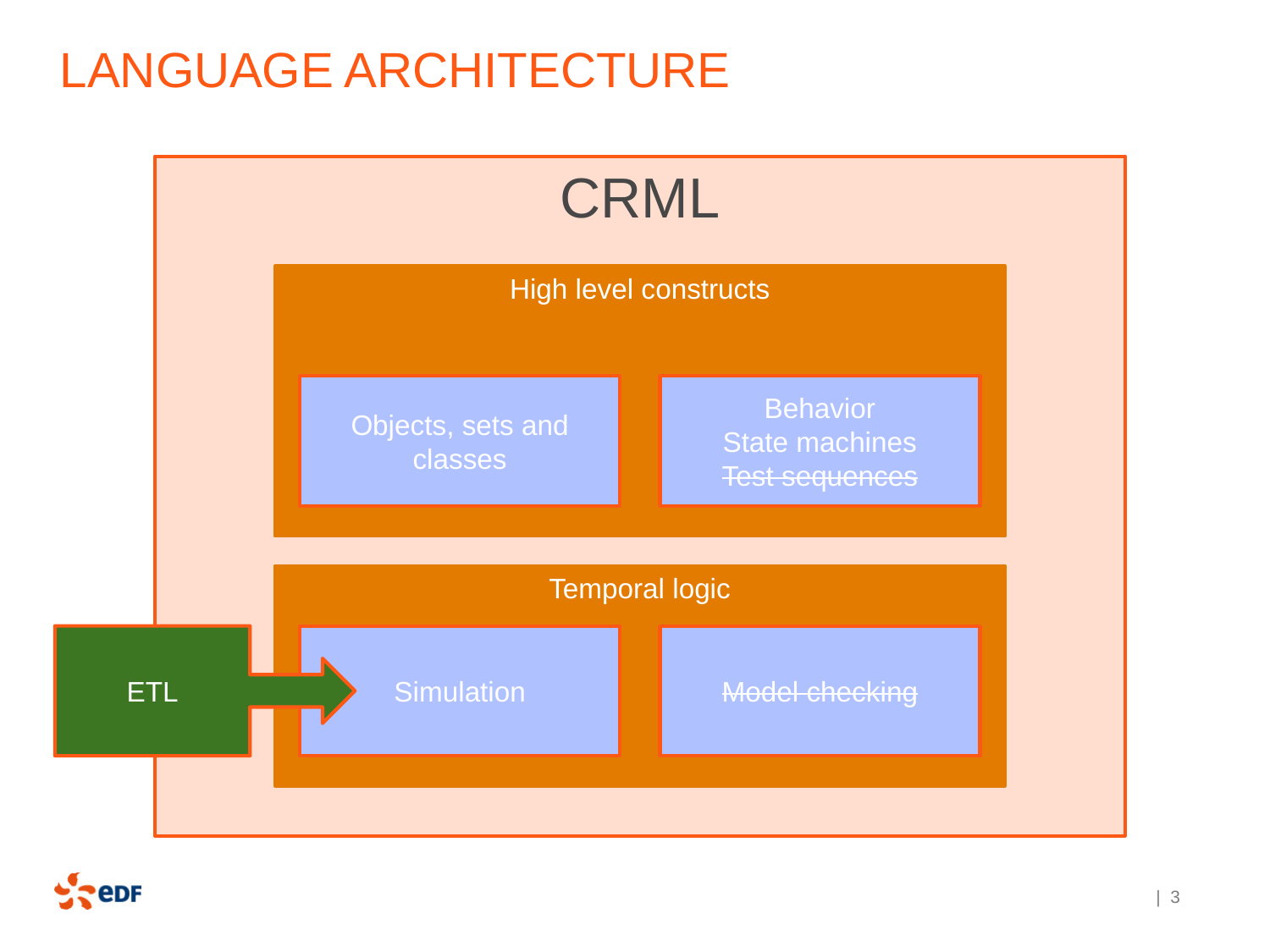

# Language architecture
CRML
High level constructs
Behavior
State machines
Test sequences
Objects, sets and classes
Temporal logic
Simulation
Model checking
ETL